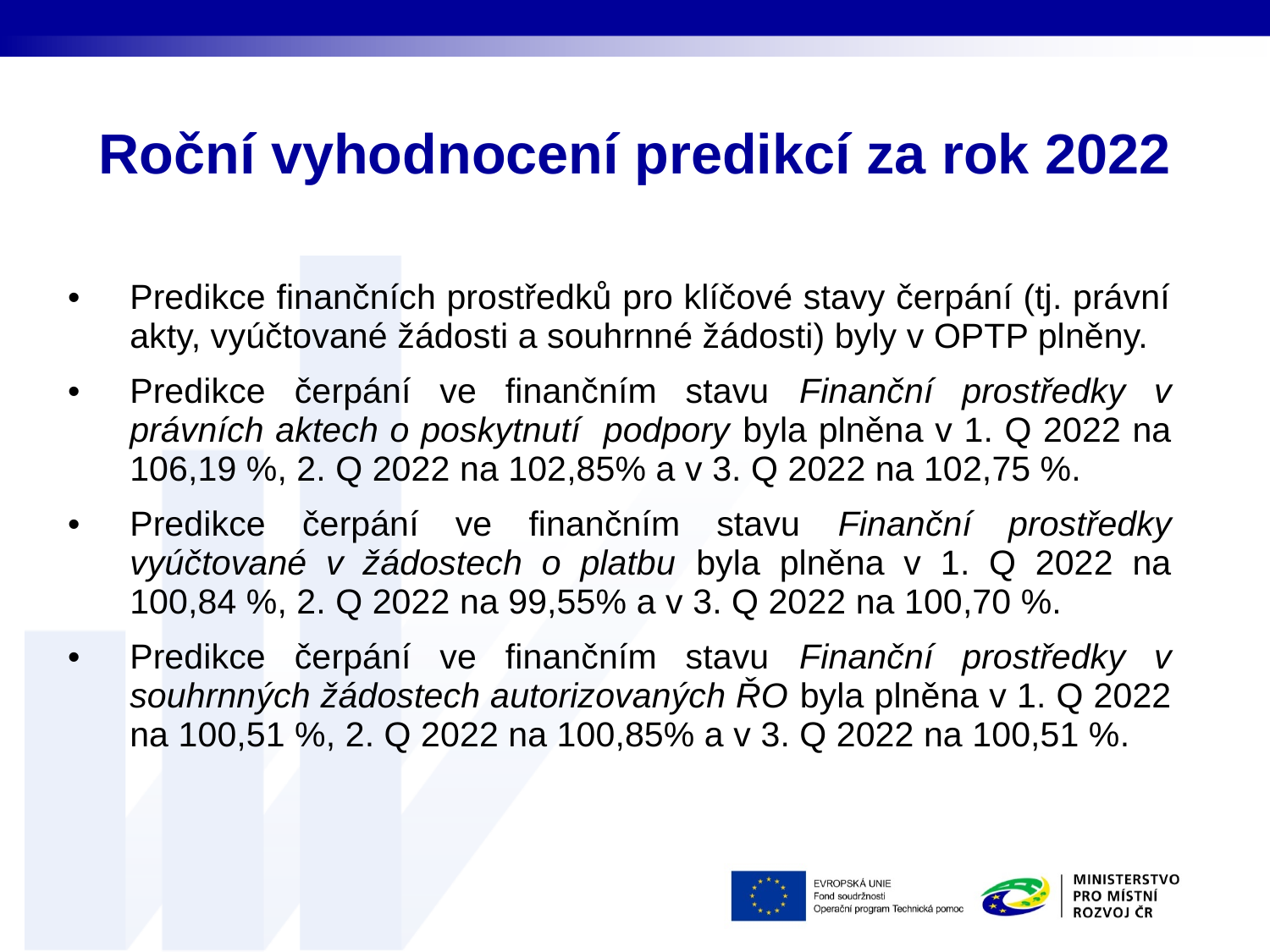

# Roční vyhodnocení predikcí za rok 2022
Predikce finančních prostředků pro klíčové stavy čerpání (tj. právní akty, vyúčtované žádosti a souhrnné žádosti) byly v OPTP plněny.
Predikce čerpání ve finančním stavu Finanční prostředky v právních aktech o poskytnutí  podpory byla plněna v 1. Q 2022 na 106,19 %, 2. Q 2022 na 102,85% a v 3. Q 2022 na 102,75 %.
Predikce čerpání ve finančním stavu Finanční prostředky vyúčtované v žádostech o platbu byla plněna v 1. Q 2022 na 100,84 %, 2. Q 2022 na 99,55% a v 3. Q 2022 na 100,70 %.
Predikce čerpání ve finančním stavu Finanční prostředky v souhrnných žádostech autorizovaných ŘO byla plněna v 1. Q 2022 na 100,51 %, 2. Q 2022 na 100,85% a v 3. Q 2022 na 100,51 %.